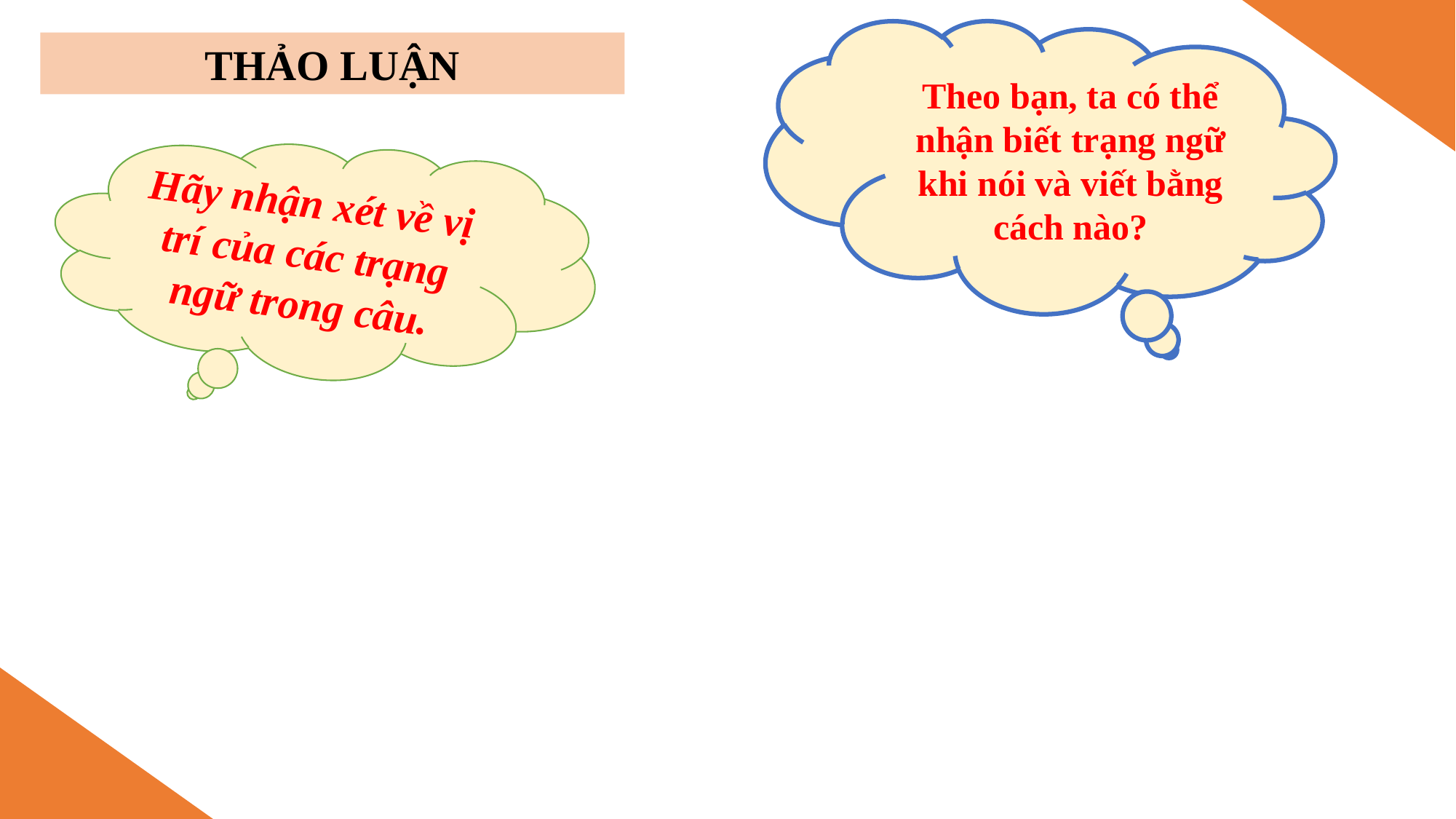

Theo bạn, ta có thể nhận biết trạng ngữ khi nói và viết bằng cách nào?
THẢO LUẬN

Hãy nhận xét về vị trí của các trạng ngữ trong câu.